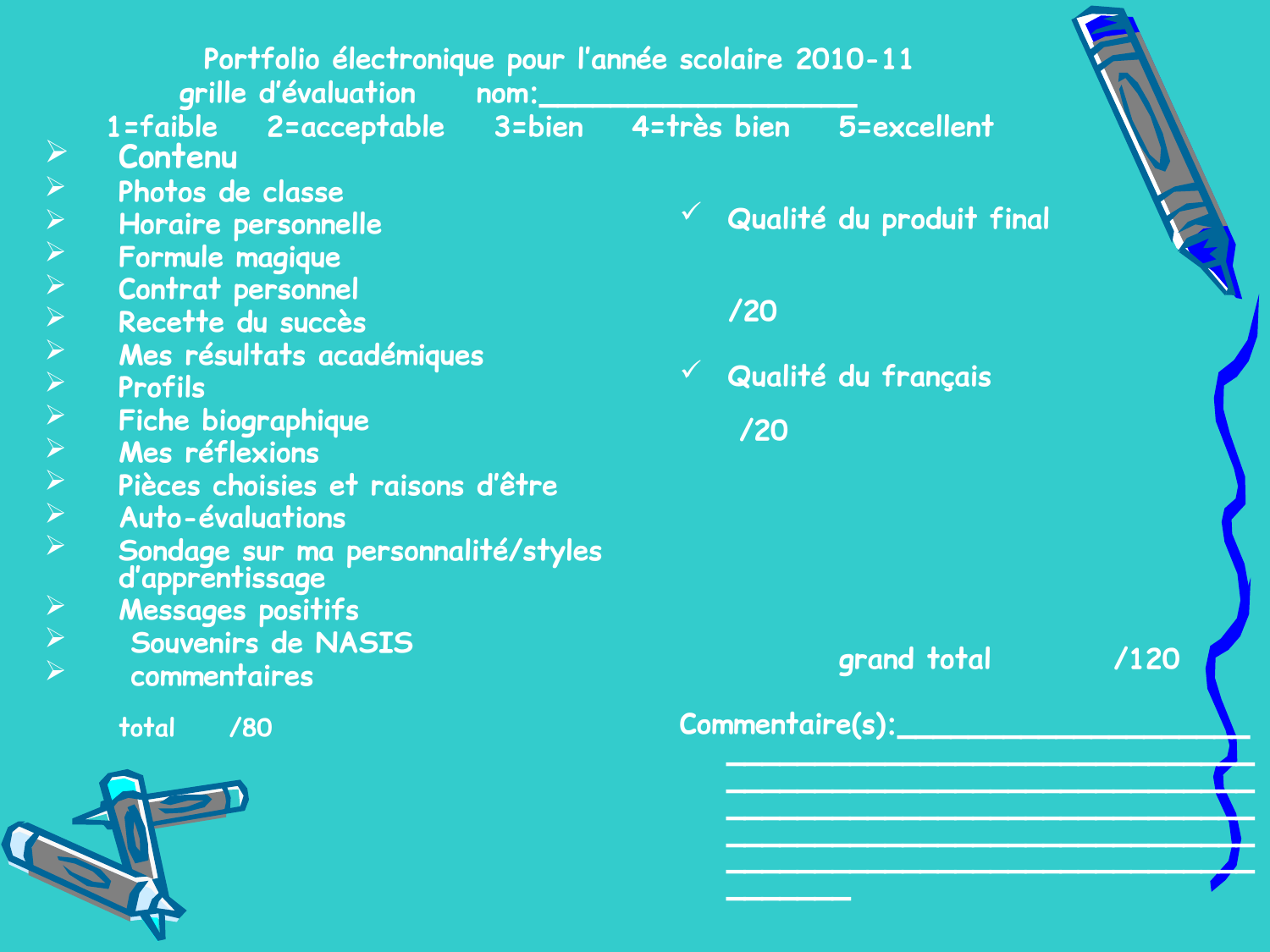

# Portfolio électronique pour l’année scolaire 2010-11 grille d’évaluation     nom:__________________ 1=faible    2=acceptable    3=bien    4=très bien    5=excellent
Contenu
Photos de classe
Horaire personnelle
Formule magique
Contrat personnel
Recette du succès
Mes résultats académiques
Profils
Fiche biographique
Mes réflexions
Pièces choisies et raisons d’être
Auto-évaluations
Sondage sur ma personnalité/styles d’apprentissage
Messages positifs
 Souvenirs de NASIS
 commentaires                      			total     /80

Qualité du produit final

    /20

Qualité du français                    		                        /20

             grand total          /120

Commentaire(s):_________________________________________________________________________________________________________________________________________________________________________________